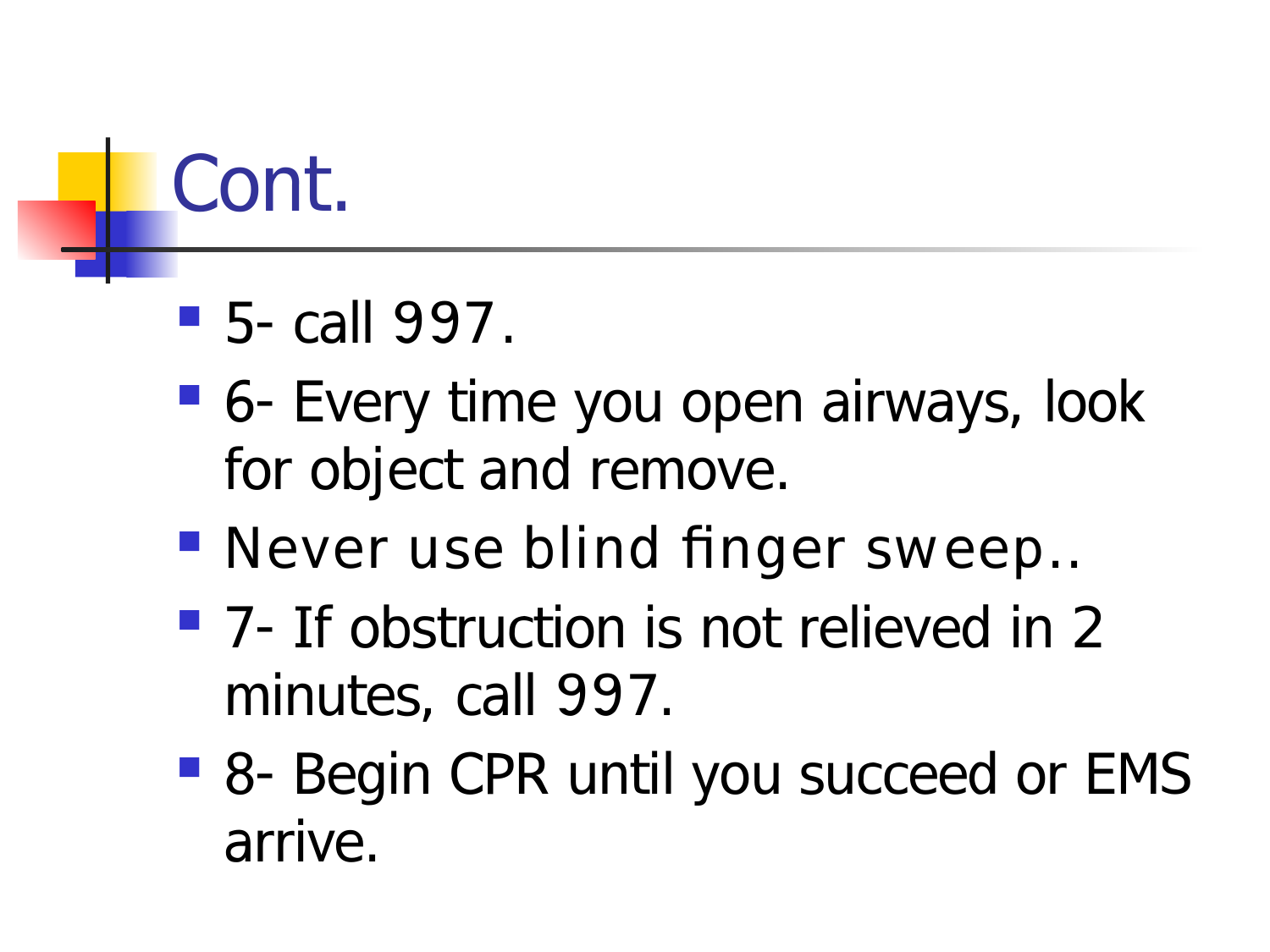

# Cont.
5- call 997.
6- Every time you open airways, look for object and remove.
Never use blind finger sweep..
7- If obstruction is not relieved in 2 minutes, call 997.
8- Begin CPR until you succeed or EMS arrive.